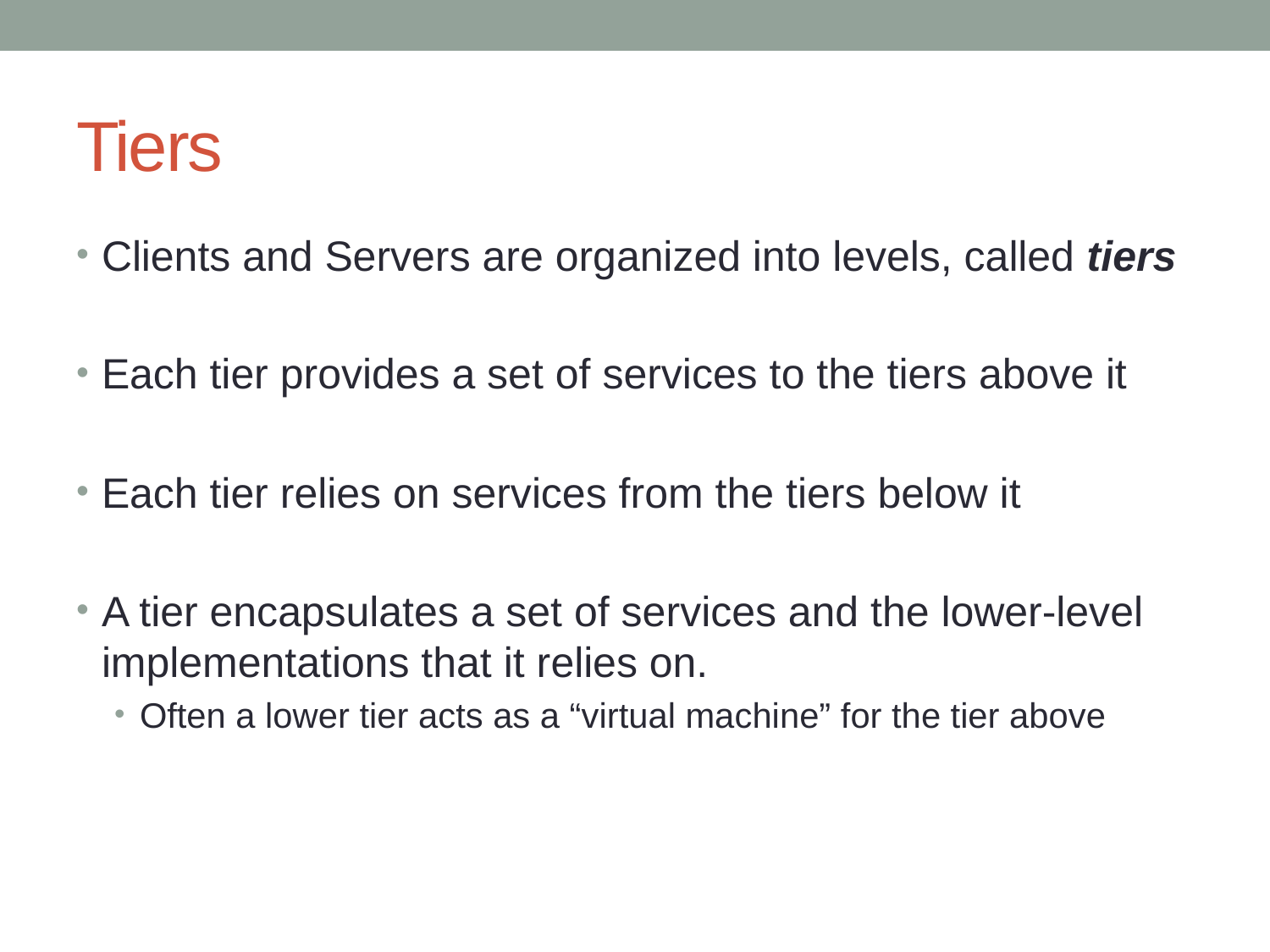

# Tiers
Clients and Servers are organized into levels, called tiers

Each tier provides a set of services to the tiers above it

Each tier relies on services from the tiers below it

A tier encapsulates a set of services and the lower-level implementations that it relies on.
Often a lower tier acts as a “virtual machine” for the tier above